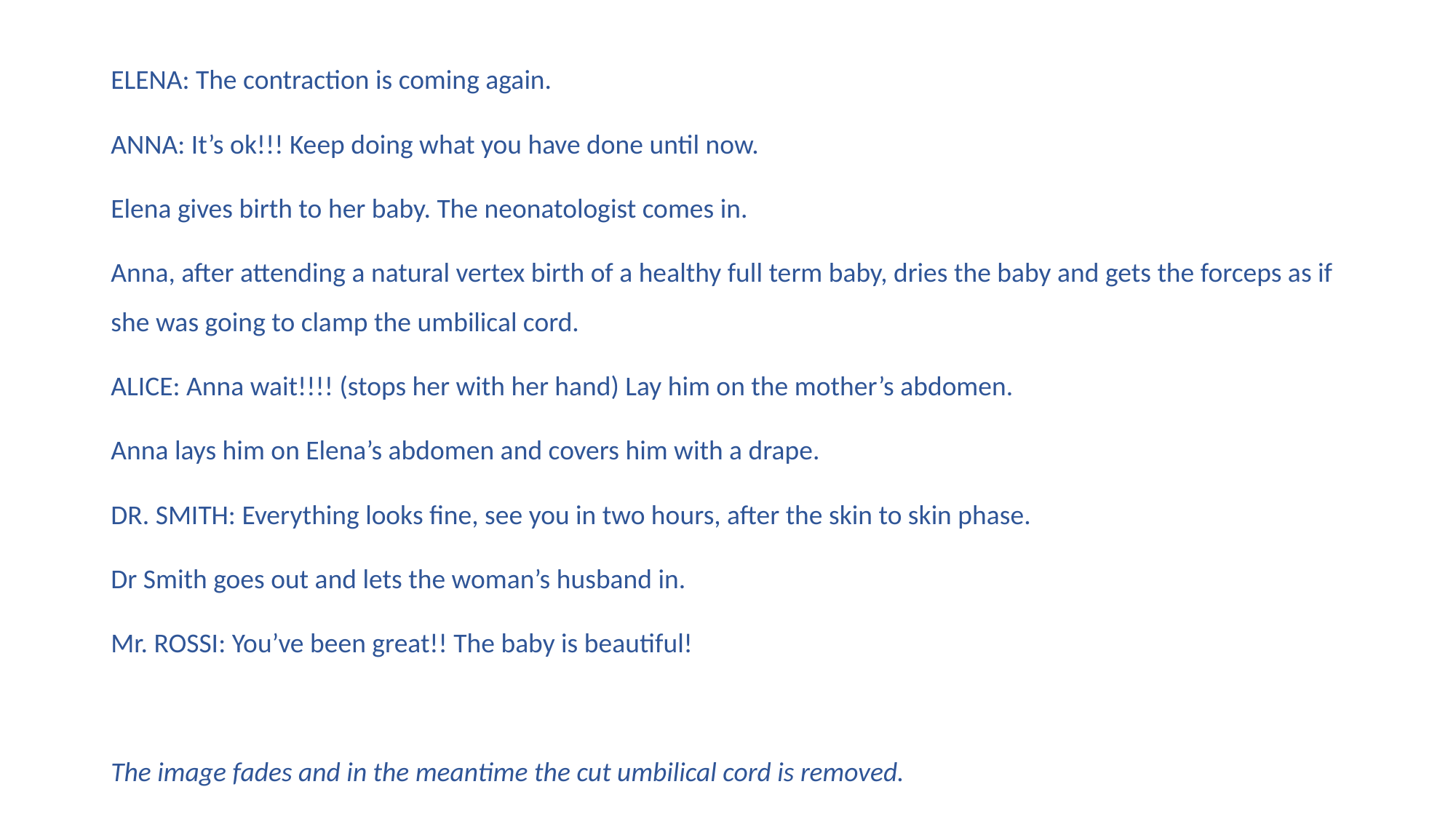

ELENA: The contraction is coming again.
ANNA: It’s ok!!! Keep doing what you have done until now.
Elena gives birth to her baby. The neonatologist comes in.
Anna, after attending a natural vertex birth of a healthy full term baby, dries the baby and gets the forceps as if she was going to clamp the umbilical cord.
ALICE: Anna wait!!!! (stops her with her hand) Lay him on the mother’s abdomen.
Anna lays him on Elena’s abdomen and covers him with a drape.
DR. SMITH: Everything looks fine, see you in two hours, after the skin to skin phase.
Dr Smith goes out and lets the woman’s husband in.
Mr. ROSSI: You’ve been great!! The baby is beautiful!

The image fades and in the meantime the cut umbilical cord is removed.